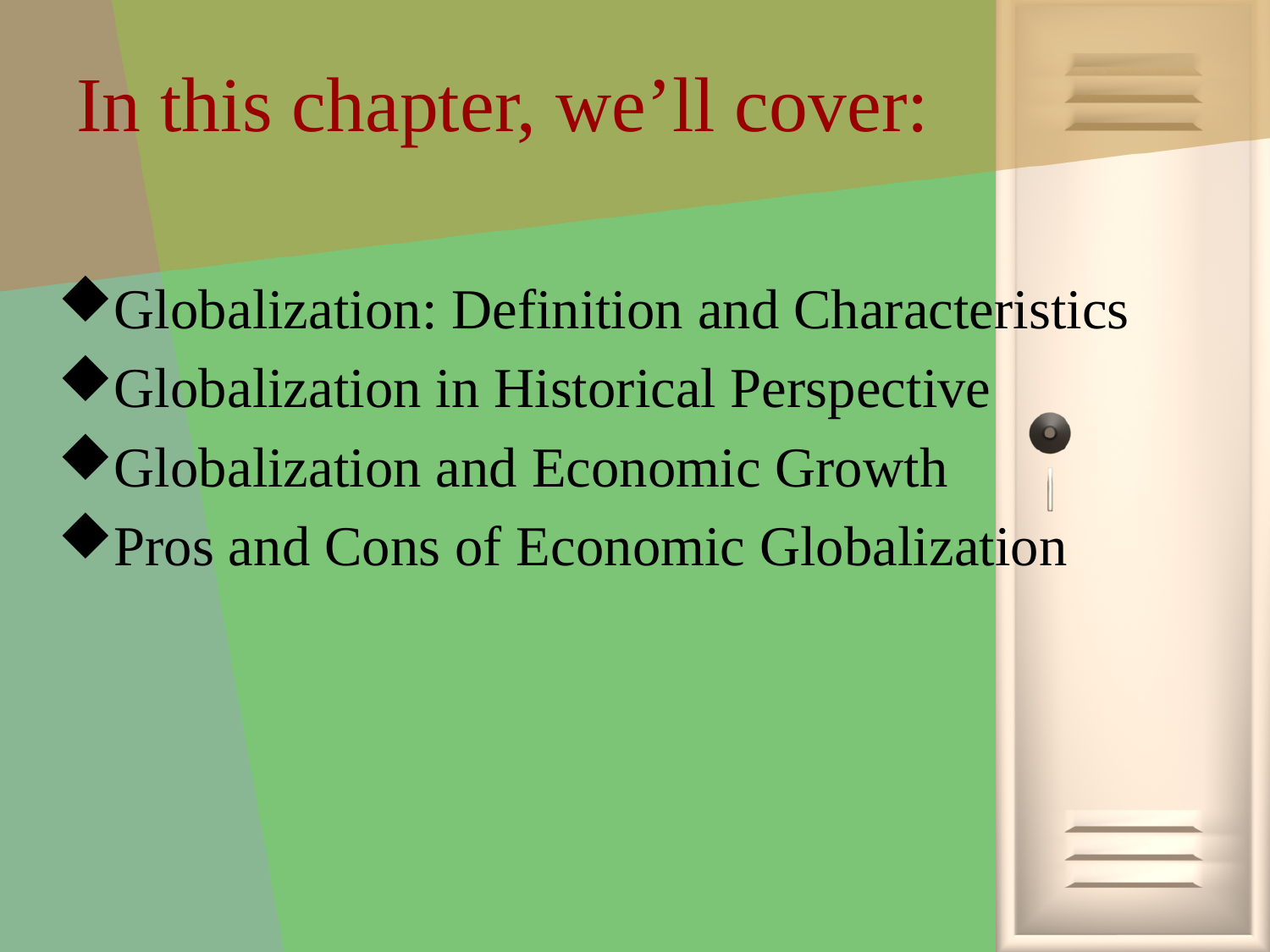

# In this chapter, we’ll cover:
Globalization: Definition and Characteristics
Globalization in Historical Perspective
Globalization and Economic Growth
Pros and Cons of Economic Globalization